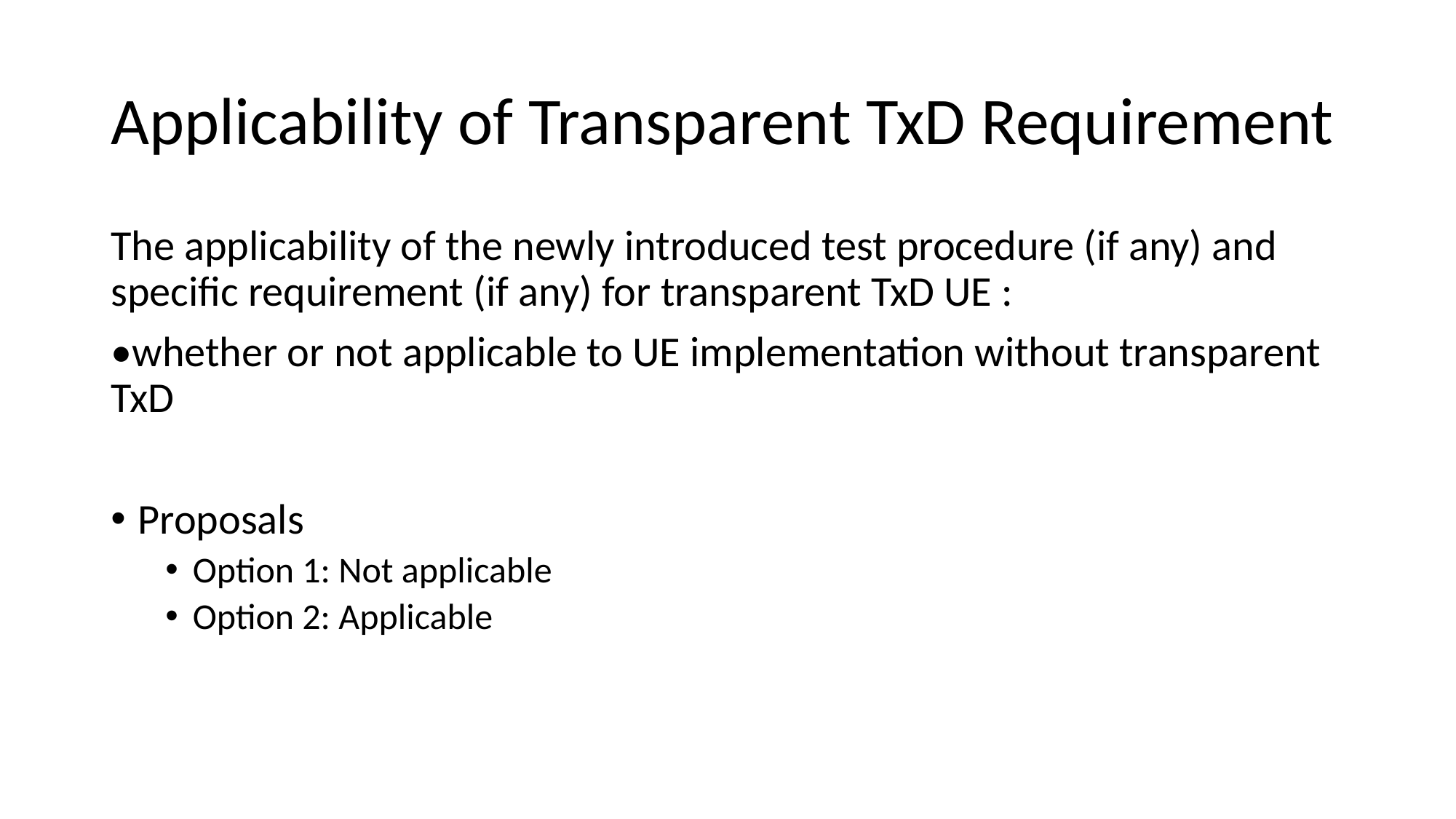

# Applicability of Transparent TxD Requirement
The applicability of the newly introduced test procedure (if any) and specific requirement (if any) for transparent TxD UE :
•whether or not applicable to UE implementation without transparent TxD

Proposals
Option 1: Not applicable
Option 2: Applicable